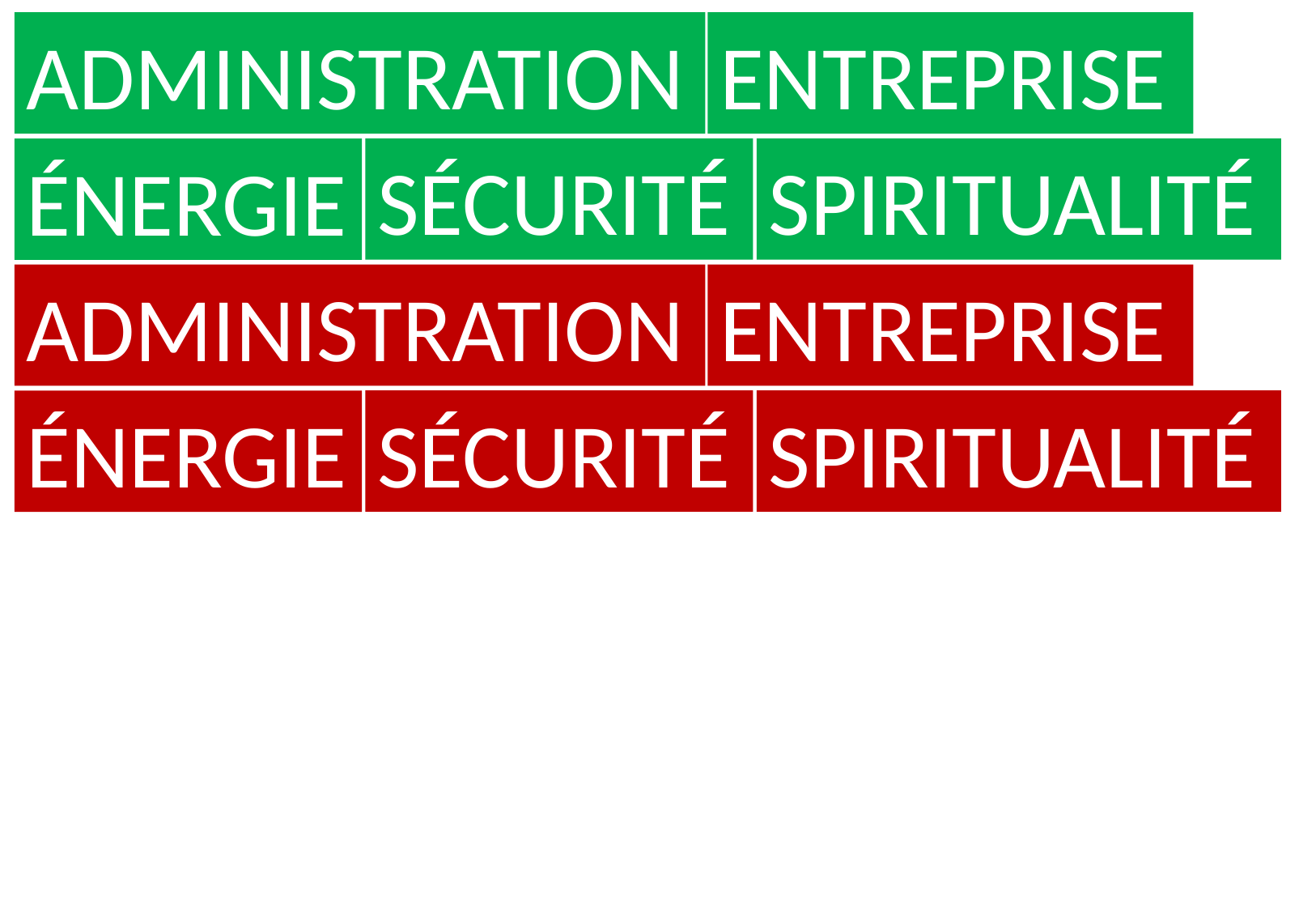

ADMINISTRATION
ENTREPRISE
SÉCURITÉ
SPIRITUALITÉ
ÉNERGIE
ADMINISTRATION
ENTREPRISE
SÉCURITÉ
SPIRITUALITÉ
ÉNERGIE